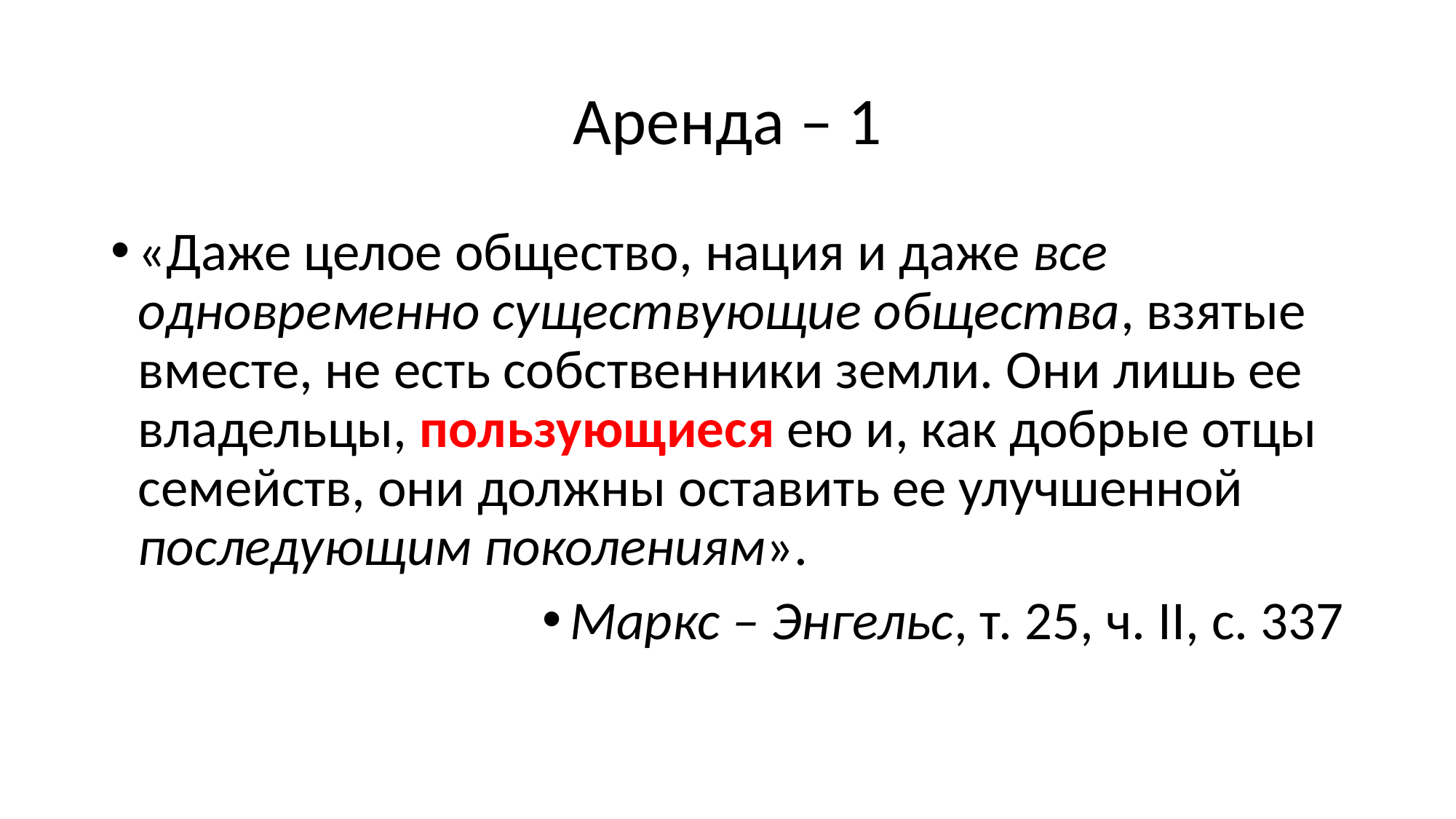

# Аренда – 1
«Даже целое общество, нация и даже все одновременно существующие общества, взятые вместе, не есть собственники земли. Они лишь ее владельцы, пользующиеся ею и, как добрые отцы семейств, они должны оставить ее улучшенной последующим поколениям».
Маркс – Энгельс, т. 25, ч. II, с. 337